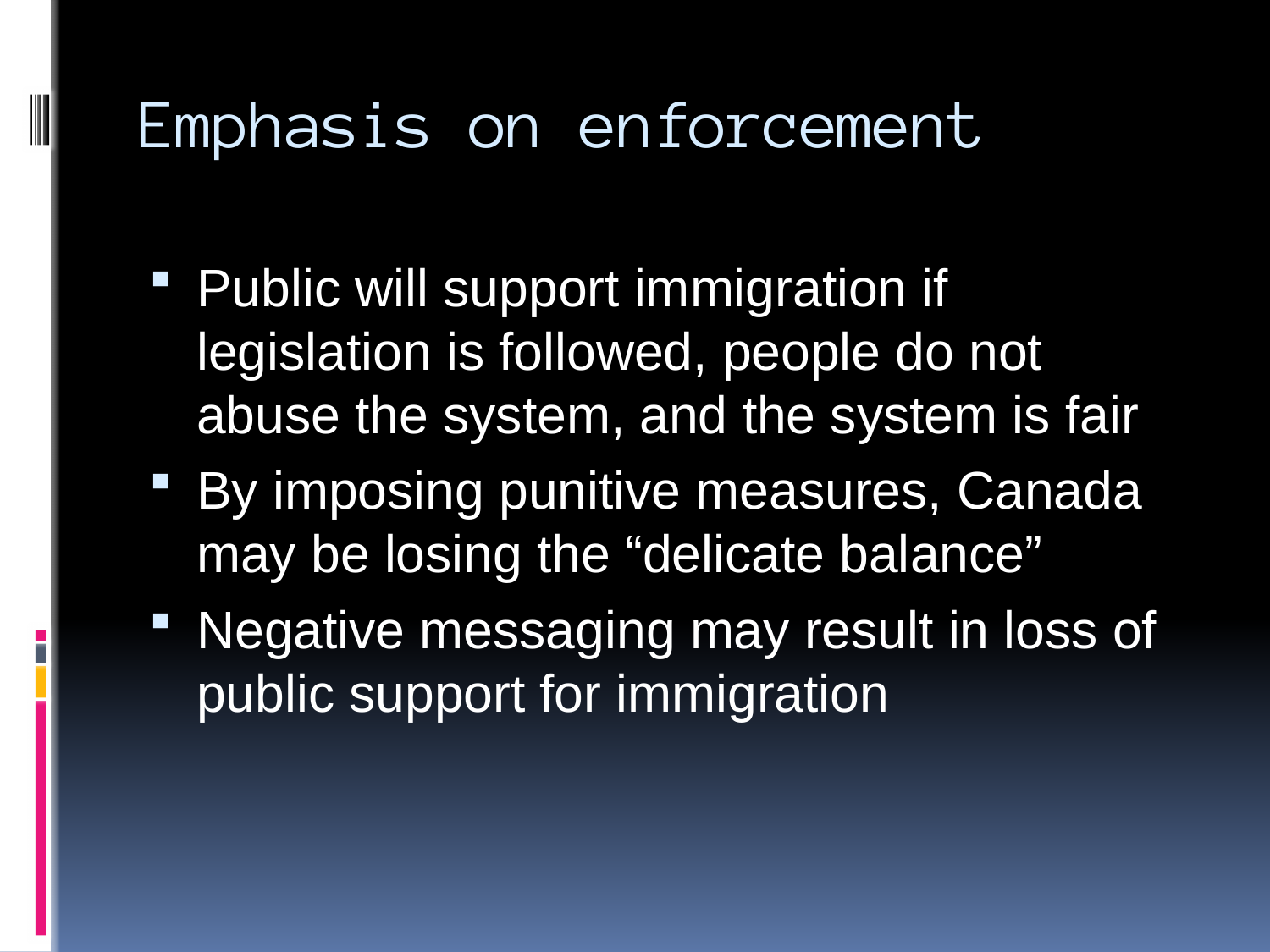

# Emphasis on enforcement
Public will support immigration if legislation is followed, people do not abuse the system, and the system is fair
By imposing punitive measures, Canada may be losing the “delicate balance”
Negative messaging may result in loss of public support for immigration